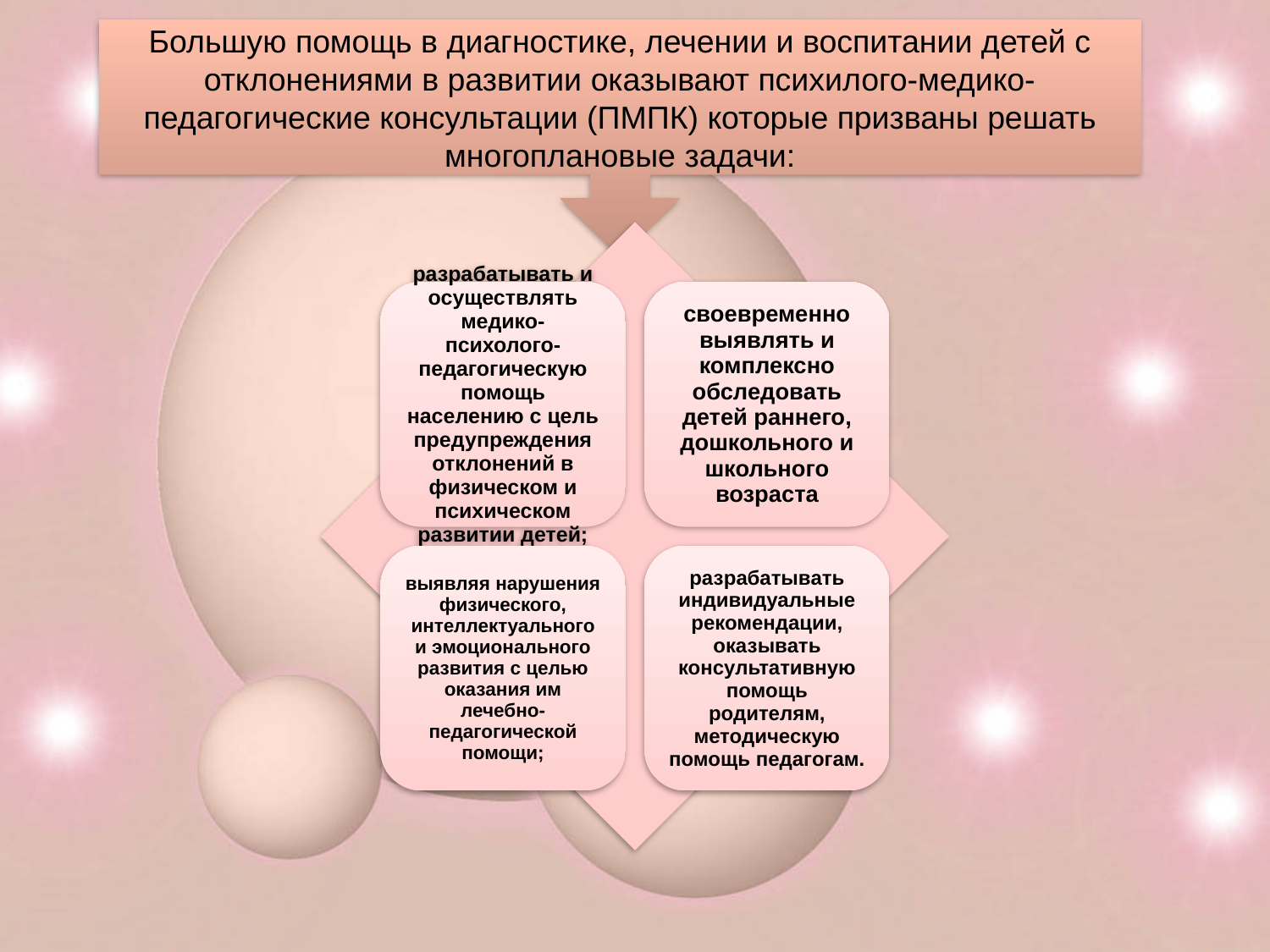

Большую помощь в диагностике, лечении и воспитании детей с отклонениями в развитии оказывают психилого-медико-педагогические консультации (ПМПК) которые призваны решать многоплановые задачи:
разрабатывать и осуществлять медико-психолого-педагогическую помощь населению с цель предупреждения отклонений в физическом и психическом развитии детей;
своевременно выявлять и комплексно обследовать детей раннего, дошкольного и школьного возраста
выявляя нарушения физического, интеллектуального и эмоционального развития с целью оказания им лечебно-педагогической помощи;
разрабатывать индивидуальные рекомендации, оказывать консультативную помощь родителям, методическую помощь педагогам.